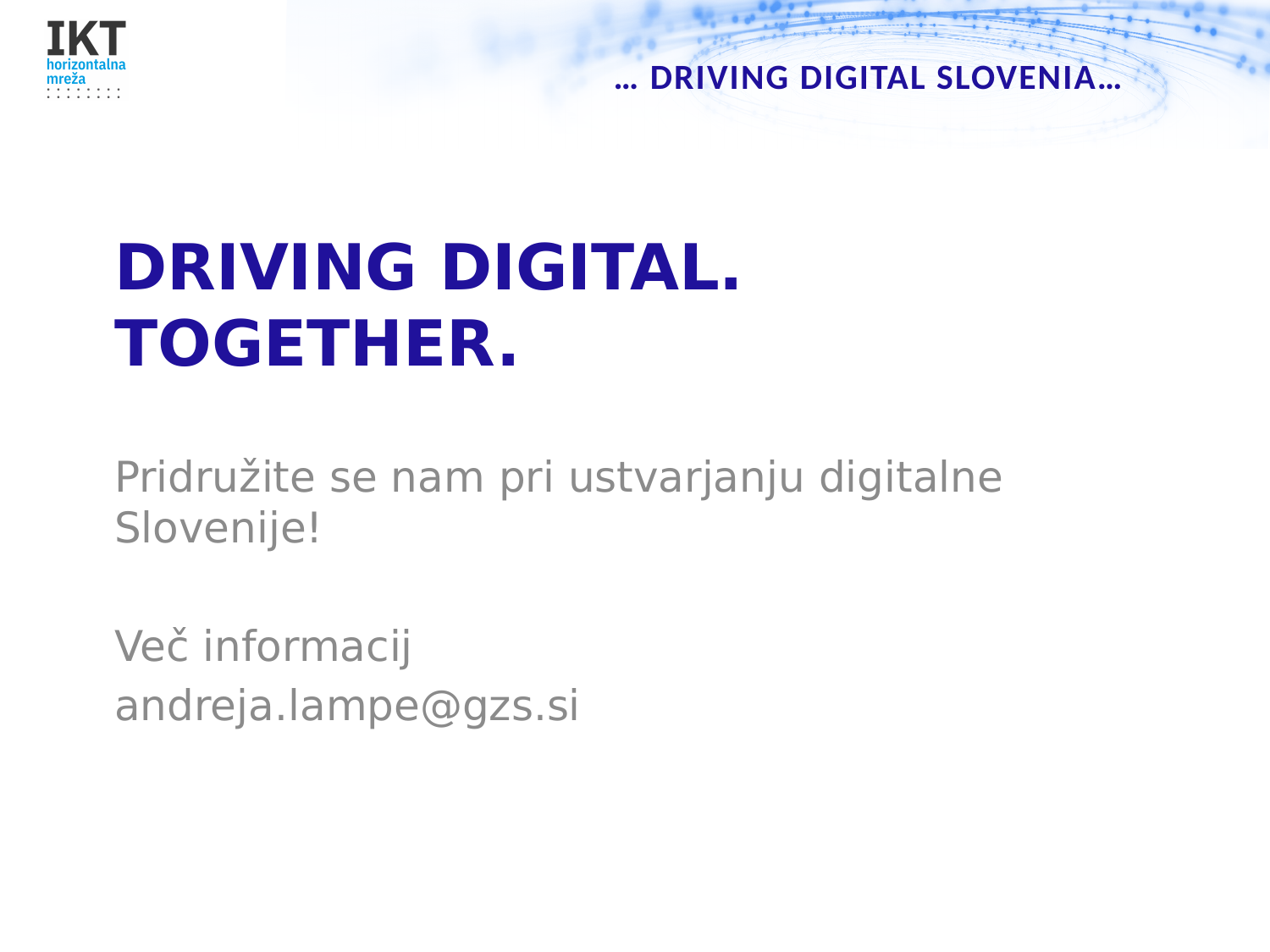

# Driving digital. Together.
Pridružite se nam pri ustvarjanju digitalne Slovenije!

Več informacij
andreja.lampe@gzs.si